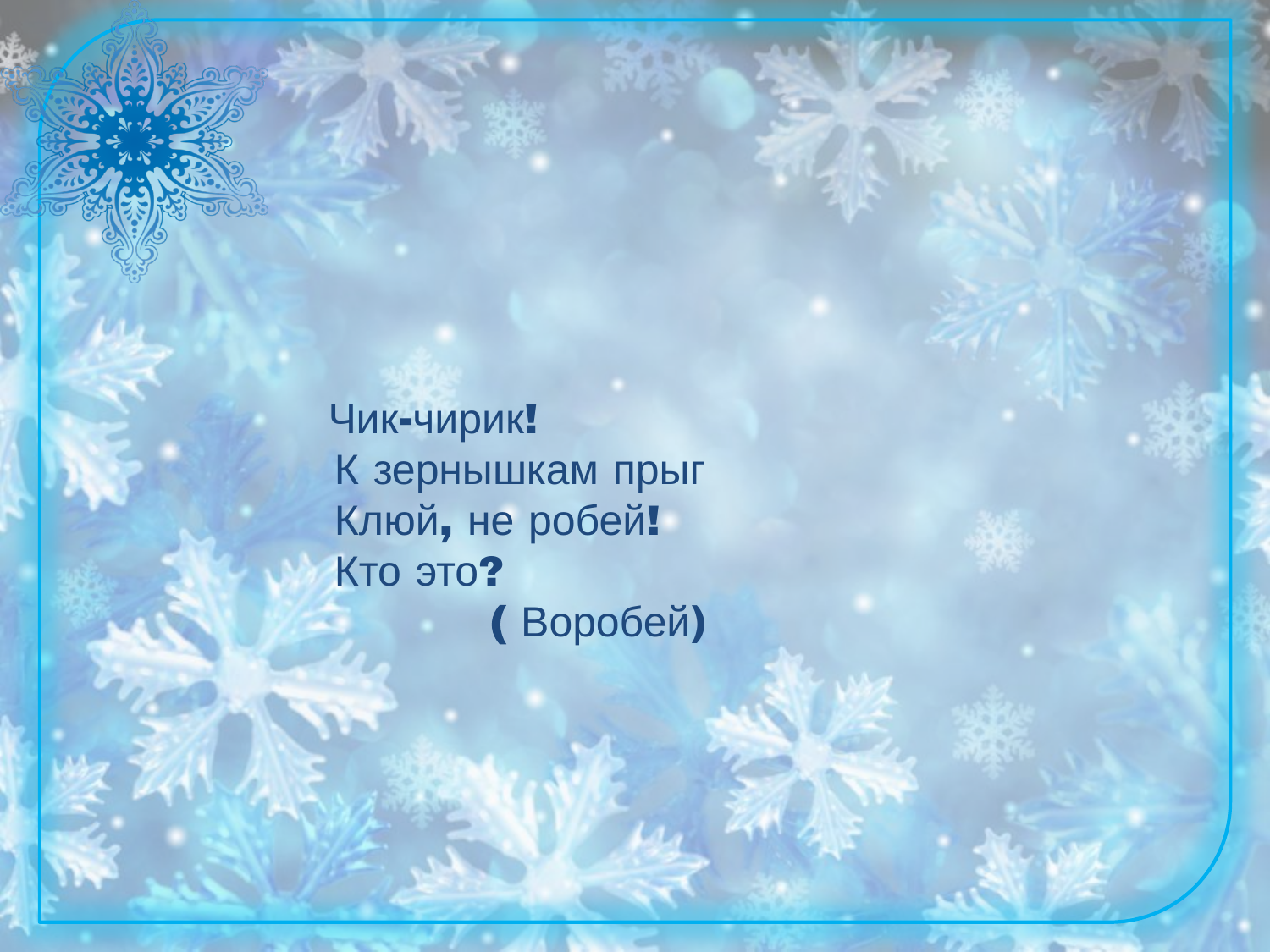

Чик-чирик!
 К зернышкам прыг
 Клюй, не робей!
 Кто это?
            ( Воробей)